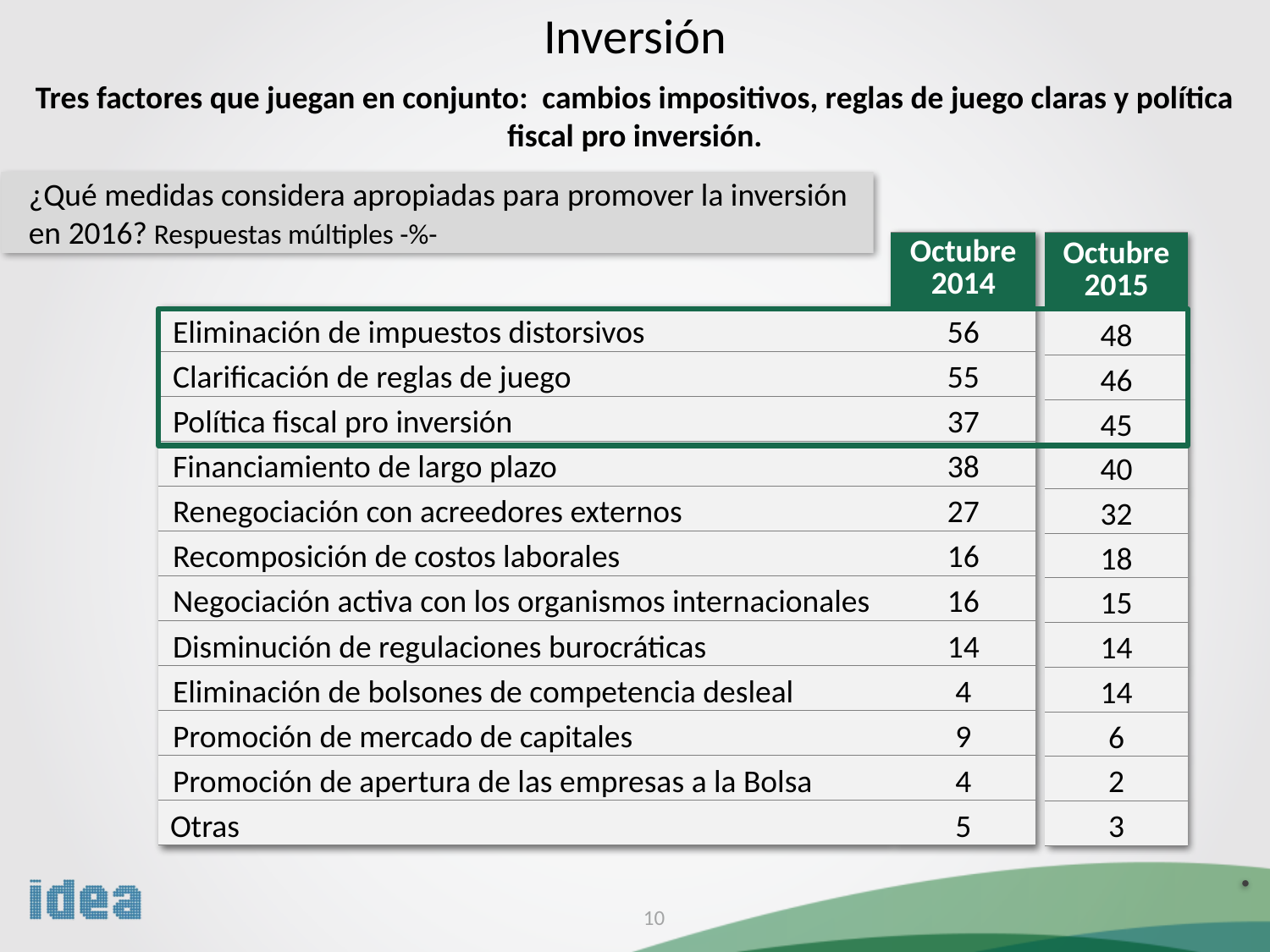

Inversión
Tres factores que juegan en conjunto:  cambios impositivos, reglas de juego claras y política fiscal pro inversión.
¿Qué medidas considera apropiadas para promover la inversión en 2016? Respuestas múltiples -%-
|  | Octubre 2014 |
| --- | --- |
| Eliminación de impuestos distorsivos | 56 |
| Clarificación de reglas de juego | 55 |
| Política fiscal pro inversión | 37 |
| Financiamiento de largo plazo | 38 |
| Renegociación con acreedores externos | 27 |
| Recomposición de costos laborales | 16 |
| Negociación activa con los organismos internacionales | 16 |
| Disminución de regulaciones burocráticas | 14 |
| Eliminación de bolsones de competencia desleal | 4 |
| Promoción de mercado de capitales | 9 |
| Promoción de apertura de las empresas a la Bolsa | 4 |
| Otras | 5 |
| Octubre 2015 |
| --- |
| 48 |
| 46 |
| 45 |
| 40 |
| 32 |
| 18 |
| 15 |
| 14 |
| 14 |
| 6 |
| 2 |
| 3 |

10